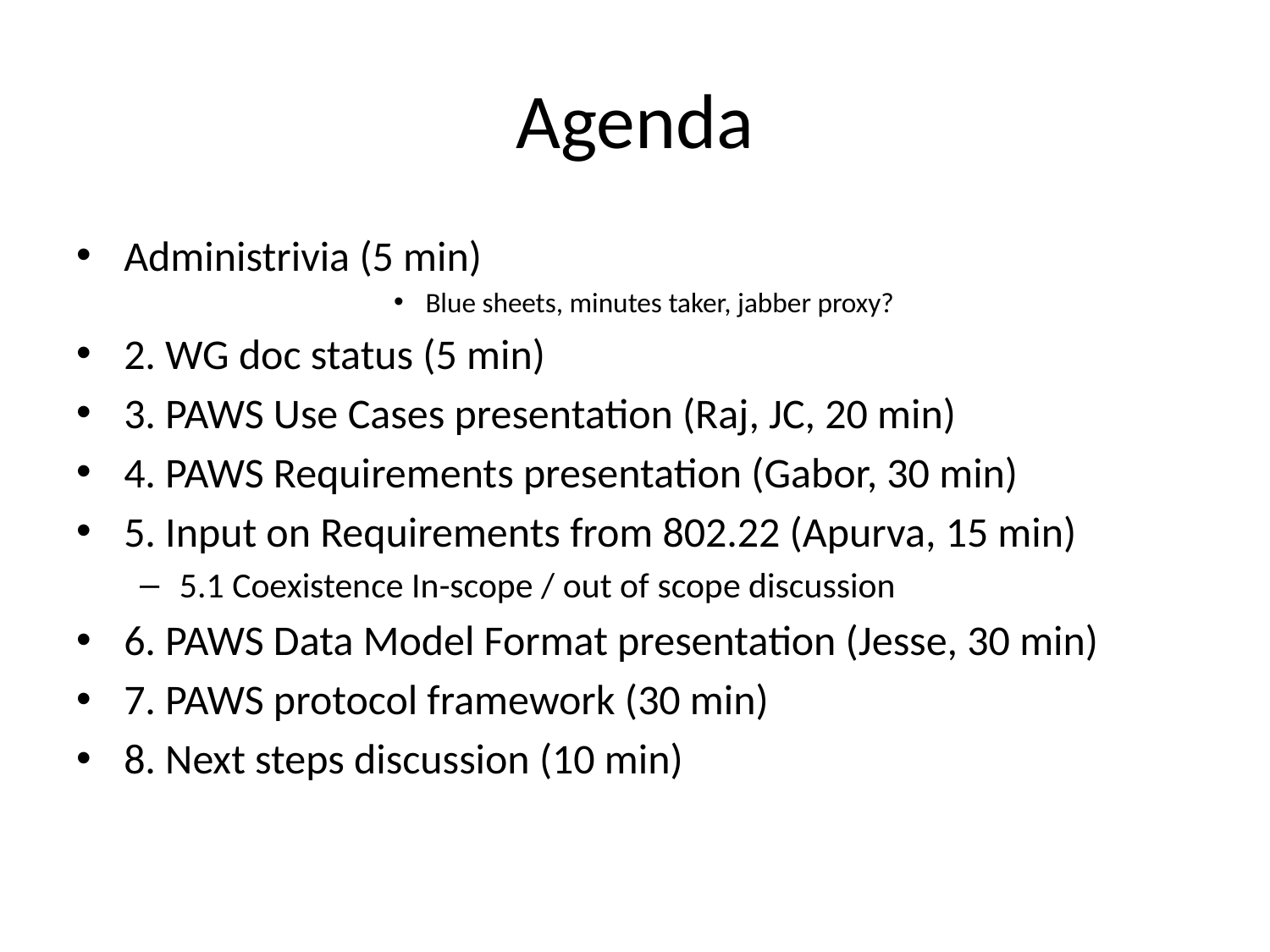

# Agenda
Administrivia (5 min)
Blue sheets, minutes taker, jabber proxy?
2. WG doc status (5 min)
3. PAWS Use Cases presentation (Raj, JC, 20 min)
4. PAWS Requirements presentation (Gabor, 30 min)
5. Input on Requirements from 802.22 (Apurva, 15 min)
5.1 Coexistence In-scope / out of scope discussion
6. PAWS Data Model Format presentation (Jesse, 30 min)
7. PAWS protocol framework (30 min)
8. Next steps discussion (10 min)